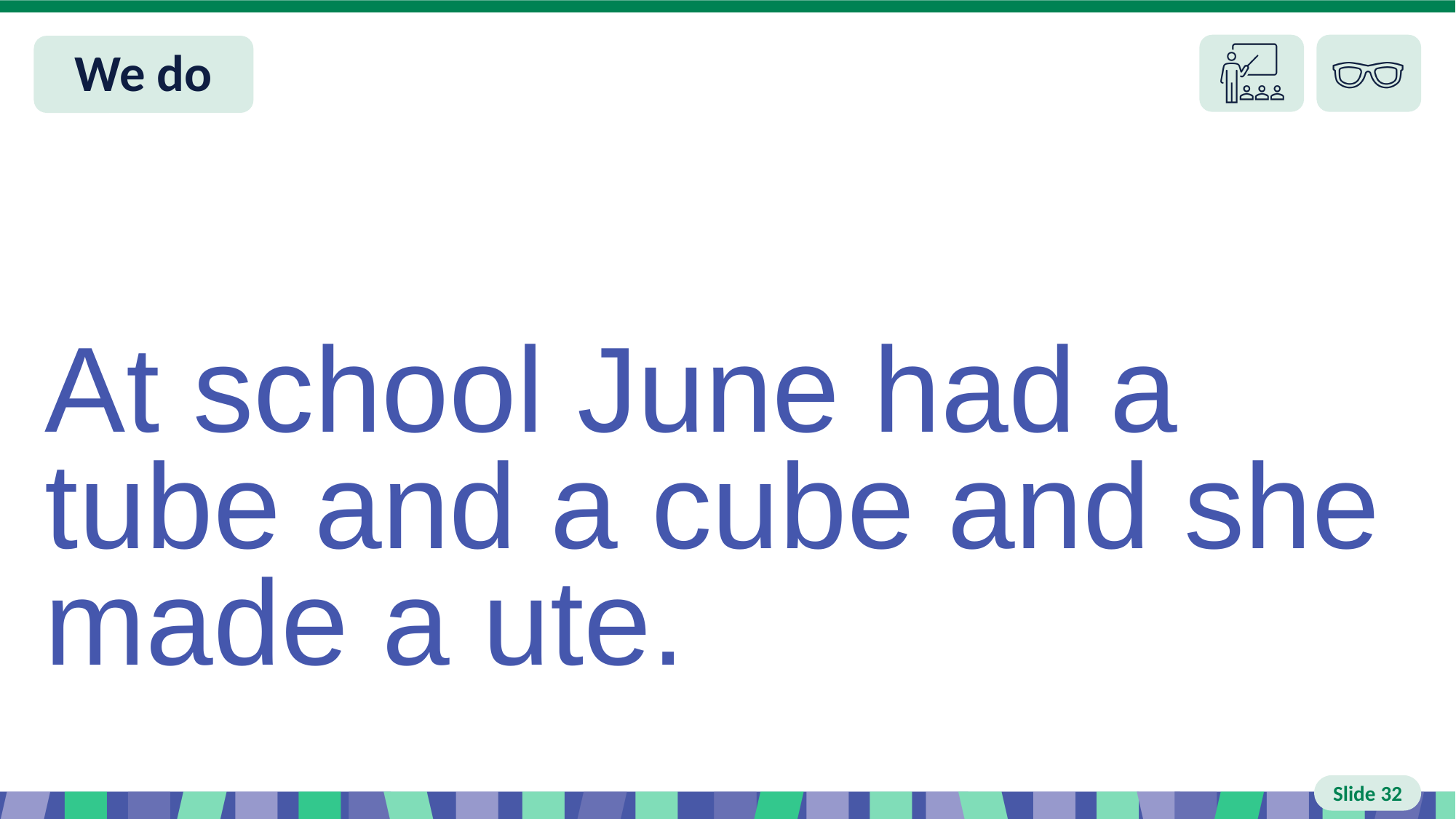

# Slide 32 We do
At school June had a tube and a cube and she made a ute.